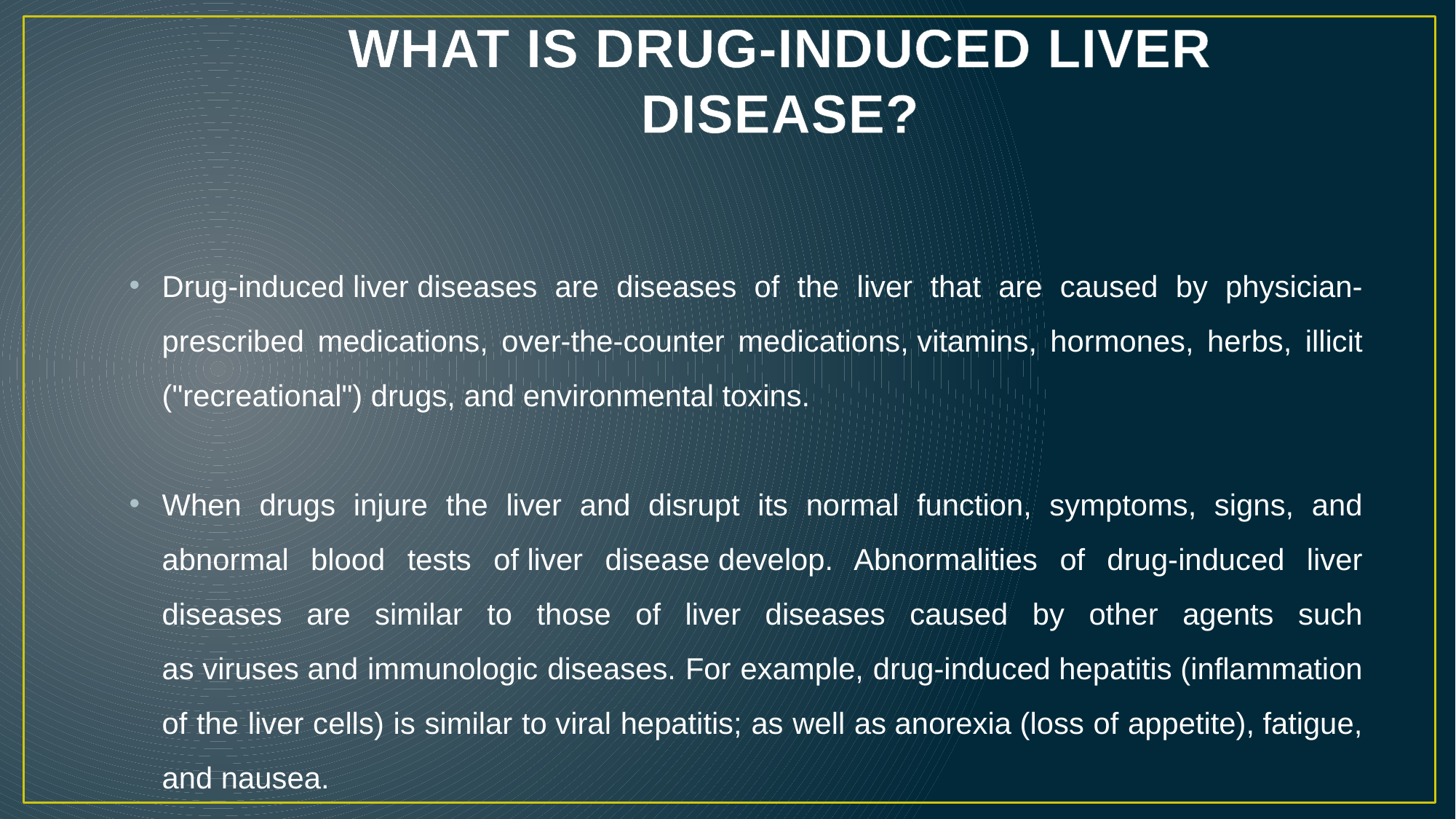

# What is drug-induced liver disease?
Drug-induced liver diseases are diseases of the liver that are caused by physician-prescribed medications, over-the-counter medications, vitamins, hormones, herbs, illicit ("recreational") drugs, and environmental toxins.

When drugs injure the liver and disrupt its normal function, symptoms, signs, and abnormal blood tests of liver disease develop. Abnormalities of drug-induced liver diseases are similar to those of liver diseases caused by other agents such as viruses and immunologic diseases. For example, drug-induced hepatitis (inflammation of the liver cells) is similar to viral hepatitis; as well as anorexia (loss of appetite), fatigue, and nausea.